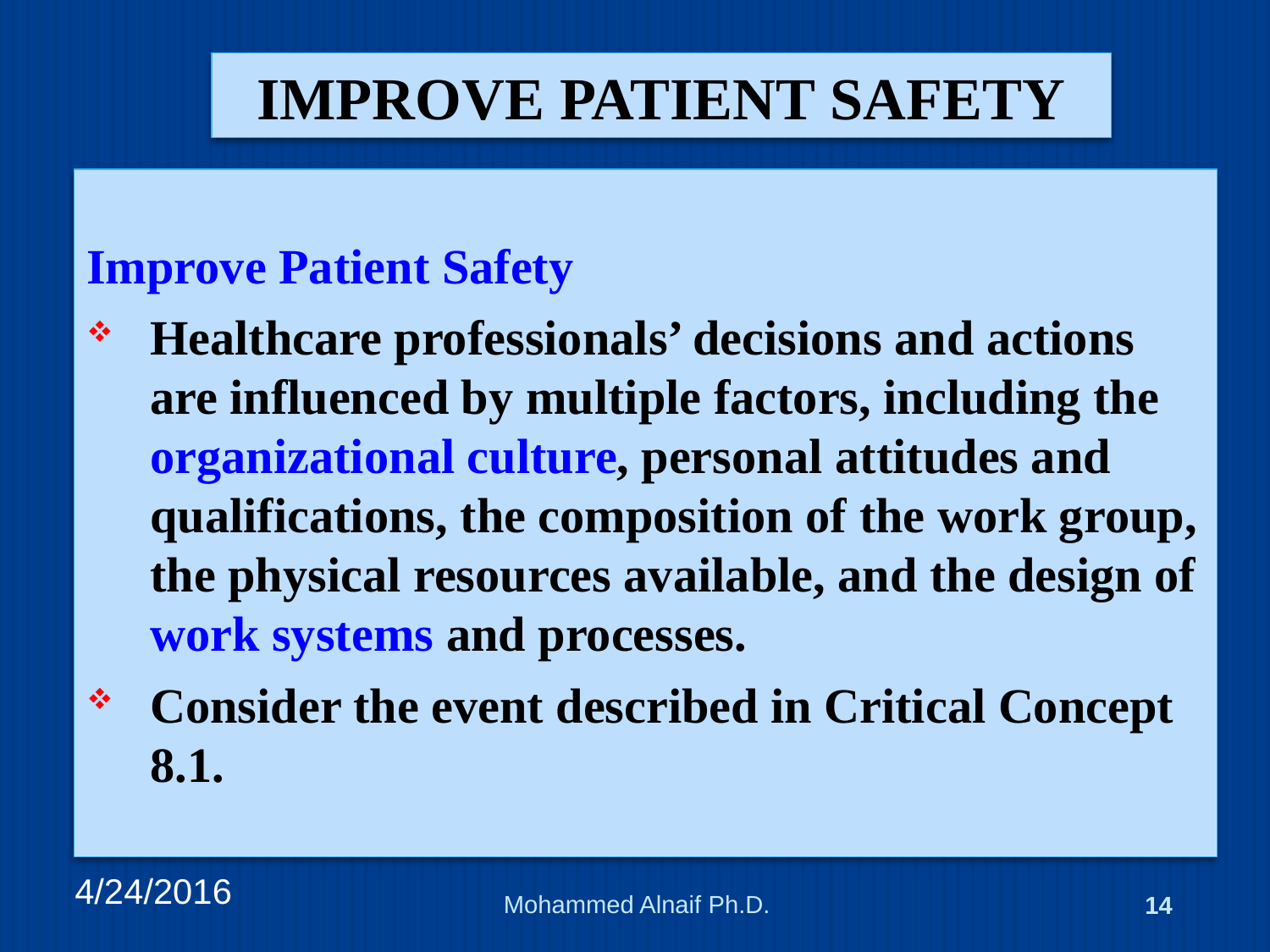

# improve patient safety
Improve Patient Safety
Healthcare professionals’ decisions and actions are influenced by multiple factors, including the organizational culture, personal attitudes and qualifications, the composition of the work group, the physical resources available, and the design of work systems and processes.
Consider the event described in Critical Concept 8.1.
4/24/2016
Mohammed Alnaif Ph.D.
14